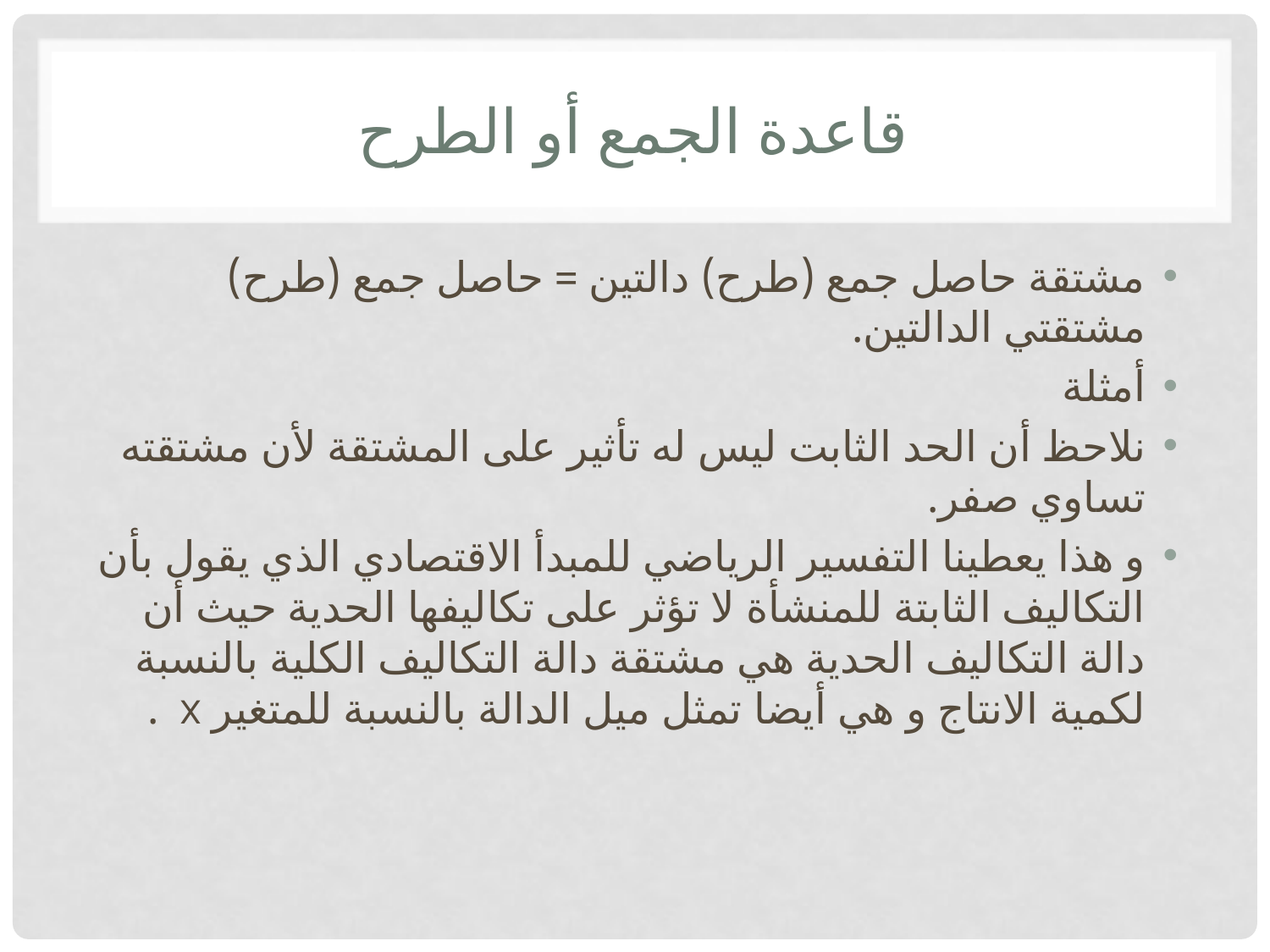

# قاعدة الجمع أو الطرح
مشتقة حاصل جمع (طرح) دالتين = حاصل جمع (طرح) مشتقتي الدالتين.
أمثلة
نلاحظ أن الحد الثابت ليس له تأثير على المشتقة لأن مشتقته تساوي صفر.
و هذا يعطينا التفسير الرياضي للمبدأ الاقتصادي الذي يقول بأن التكاليف الثابتة للمنشأة لا تؤثر على تكاليفها الحدية حيث أن دالة التكاليف الحدية هي مشتقة دالة التكاليف الكلية بالنسبة لكمية الانتاج و هي أيضا تمثل ميل الدالة بالنسبة للمتغير x  .